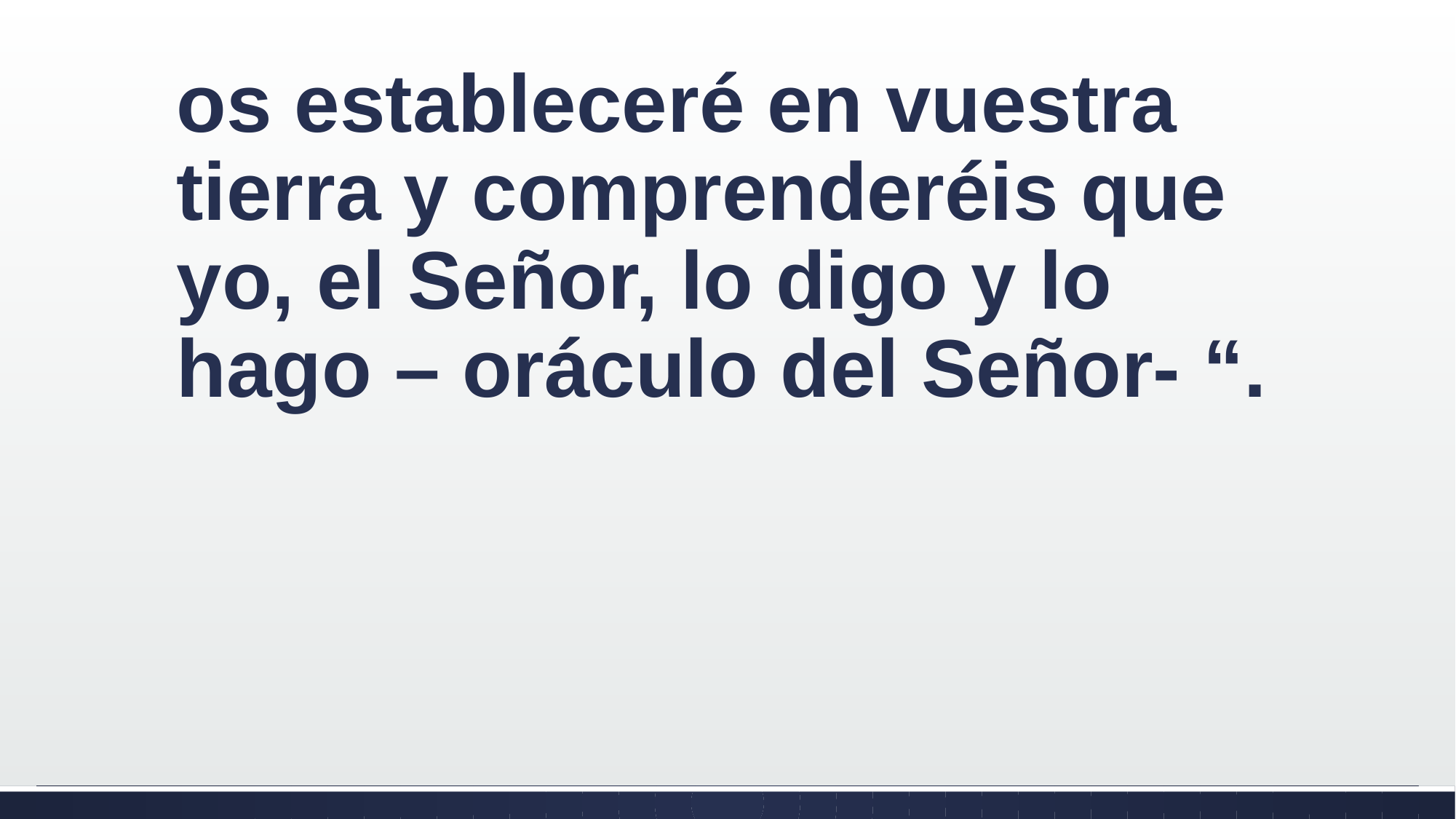

#
os estableceré en vuestra tierra y comprenderéis que yo, el Señor, lo digo y lo hago – oráculo del Señor- “.